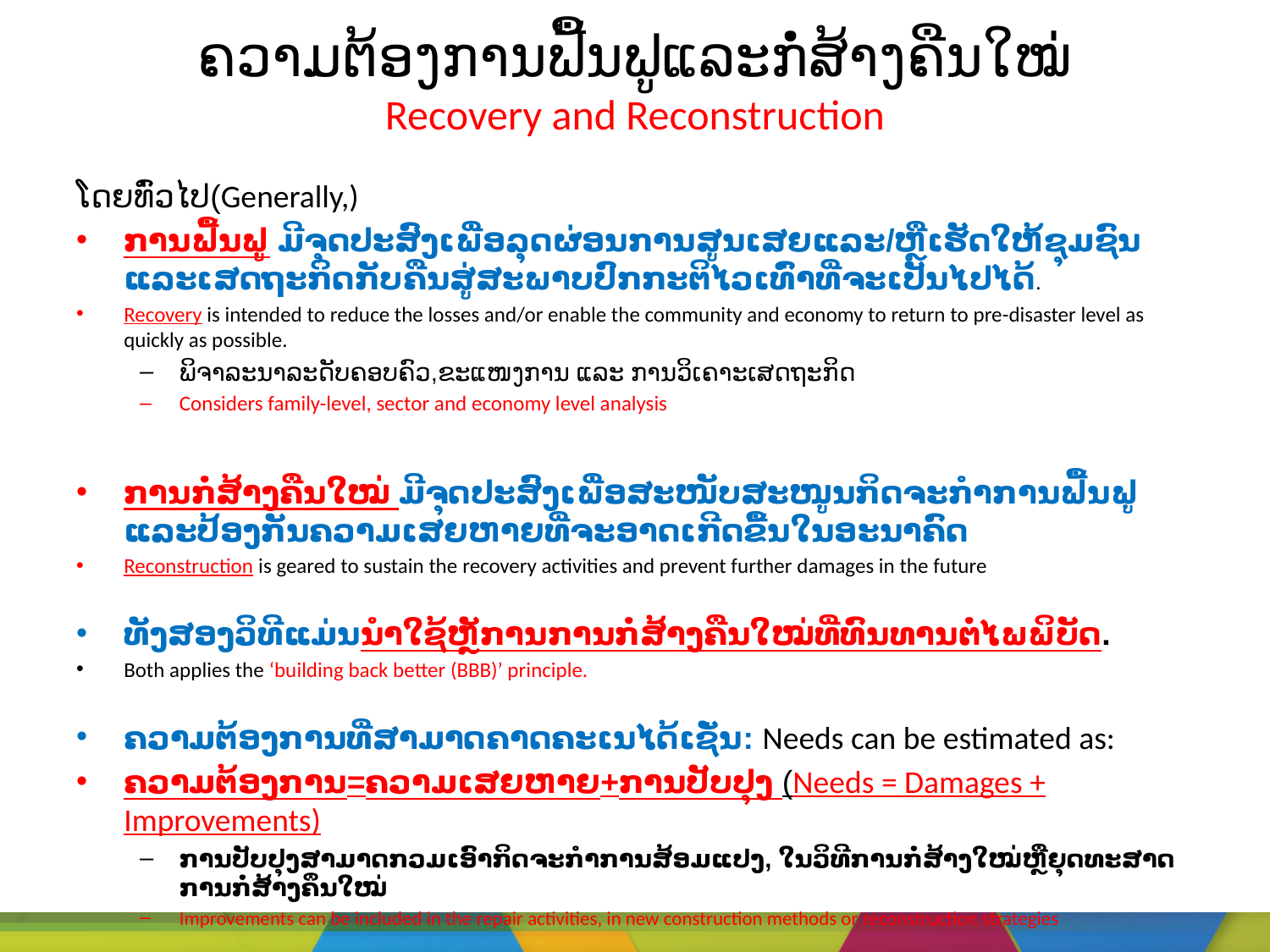

# ຄວາມຕ້ອງການຟື້ນຟູແລະກໍ່ສ້າງຄືນໃໝ່ Recovery and Reconstruction
ໂດຍທົ່ວໄປ(Generally,)
ການຟື້ນຟູ ມີຈຸດປະສົງເພື່ອລຸດຜ່ອນການສູນເສຍແລະ/ຫຼືເຮັດໃຫ້ຊຸມຊົນແລະເສດຖະກິດກັບຄືນສູ່ສະພາບປົກກະຕິໄວເທົ່າທີ່ຈະເປັນໄປໄດ້.
Recovery is intended to reduce the losses and/or enable the community and economy to return to pre-disaster level as quickly as possible.
ພິຈາລະນາລະດັບຄອບຄົວ,ຂະແໜງການ ແລະ ການວິເຄາະເສດຖະກິດ
Considers family-level, sector and economy level analysis

ການກໍ່ສ້າງຄືນໃໝ່ ມີຈຸດປະສົງເພື່ອສະໜັບສະໜູນກິດຈະກຳການຟື້ນຟູແລະປ້ອງກັນຄວາມເສຍຫາຍທີ່ຈະອາດເກີດຂື້ນໃນອະນາຄົດ
Reconstruction is geared to sustain the recovery activities and prevent further damages in the future

ທັງສອງວິທີແມ່ນນຳໃຊ້ຫຼັການການກໍ່ສ້າງຄືນໃໝ່ທີ່ທົນທານຕໍ່ໄພພິບັດ.
Both applies the ‘building back better (BBB)’ principle.

ຄວາມຕ້ອງການທີ່ສາມາດຄາດຄະເນໄດ້ເຊັ່ນ: Needs can be estimated as:
ຄວາມຕ້ອງການ=ຄວາມເສຍຫາຍ+ການປັບປຸງ (Needs = Damages + Improvements)
ການປັບປຸງສາມາດກວມເອົາກິດຈະກຳການສ້ອມແປງ, ໃນວິທີການກໍ່ສ້າງໃໝ່ຫຼືຍຸດທະສາດການກໍ່ສ້າງຄຶນໃໝ່
Improvements can be included in the repair activities, in new construction methods or reconstruction strategies